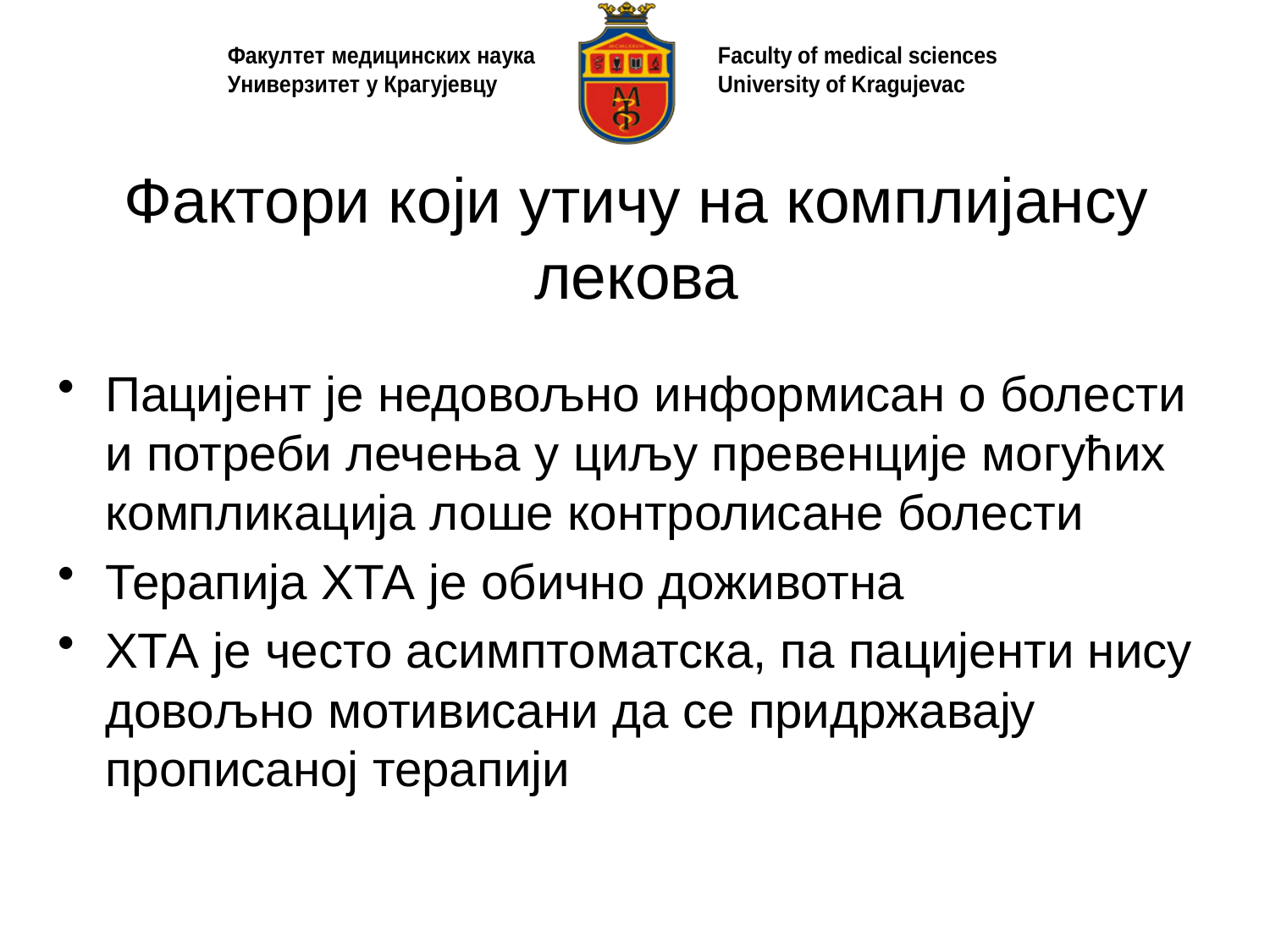

# Фактори који утичу на комплијансу лекова
Пацијент је недовољно информисан о болести и потреби лечења у циљу превенције могућих компликација лоше контролисане болести
Терапија ХТА је обично доживотна
ХТА је често асимптоматска, па пацијенти нису довољно мотивисани да се придржавају прописаној терапији